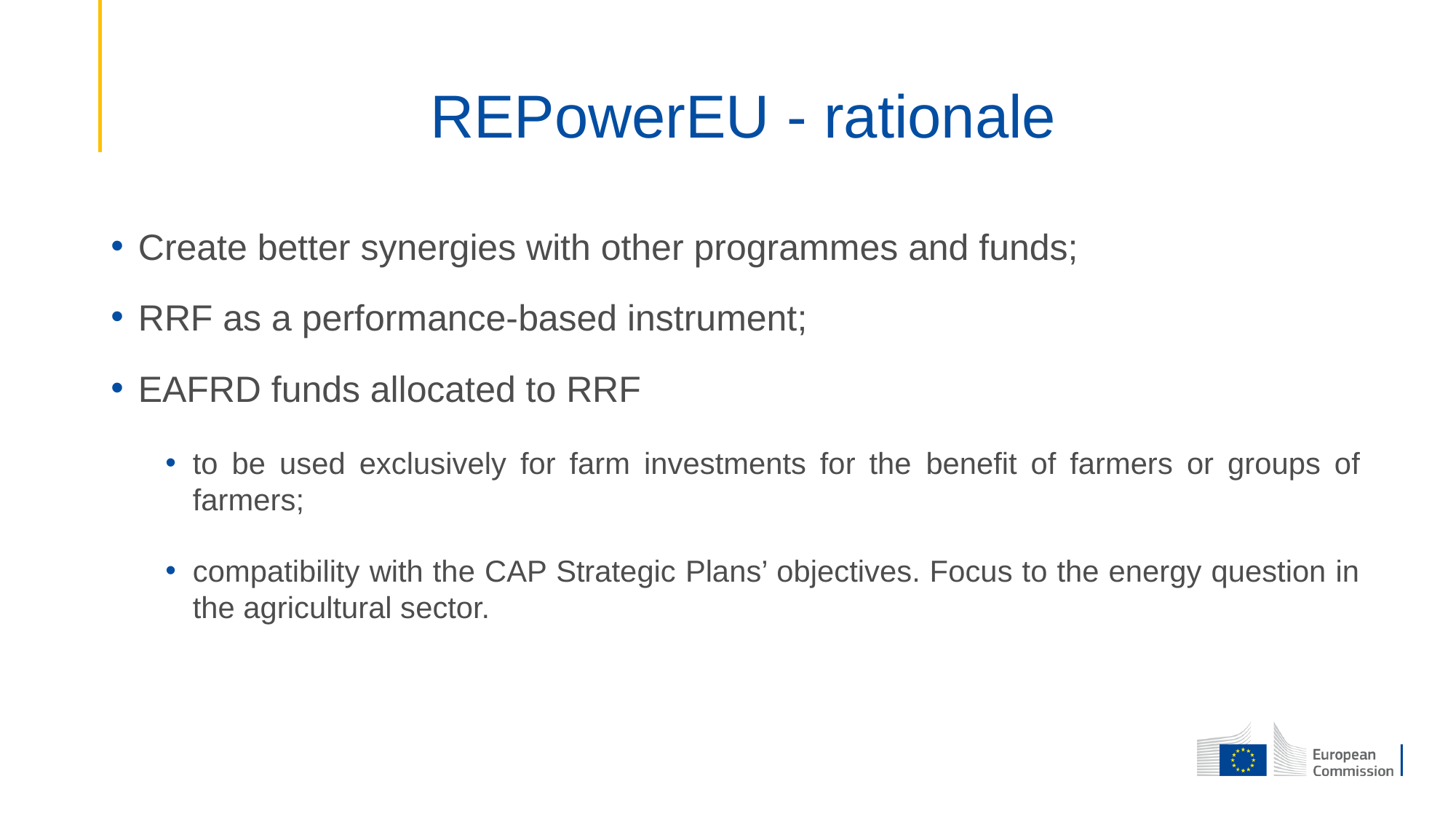

# REPowerEU - rationale
Create better synergies with other programmes and funds;
RRF as a performance-based instrument;
EAFRD funds allocated to RRF
to be used exclusively for farm investments for the benefit of farmers or groups of farmers;
compatibility with the CAP Strategic Plans’ objectives. Focus to the energy question in the agricultural sector.